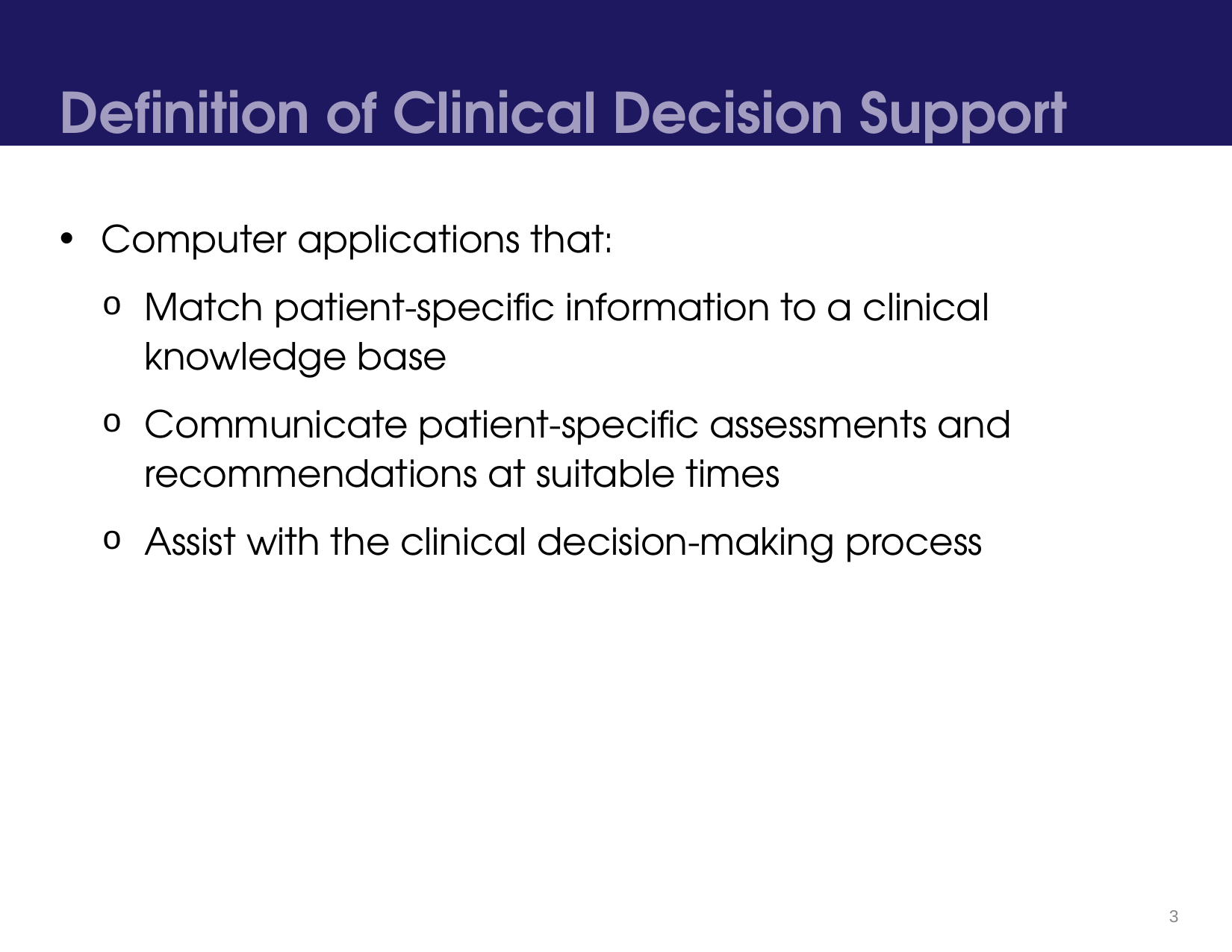

# Definition of Clinical Decision Support
Computer applications that:
Match patient-specific information to a clinical knowledge base
Communicate patient-specific assessments and recommendations at suitable times
Assist with the clinical decision-making process